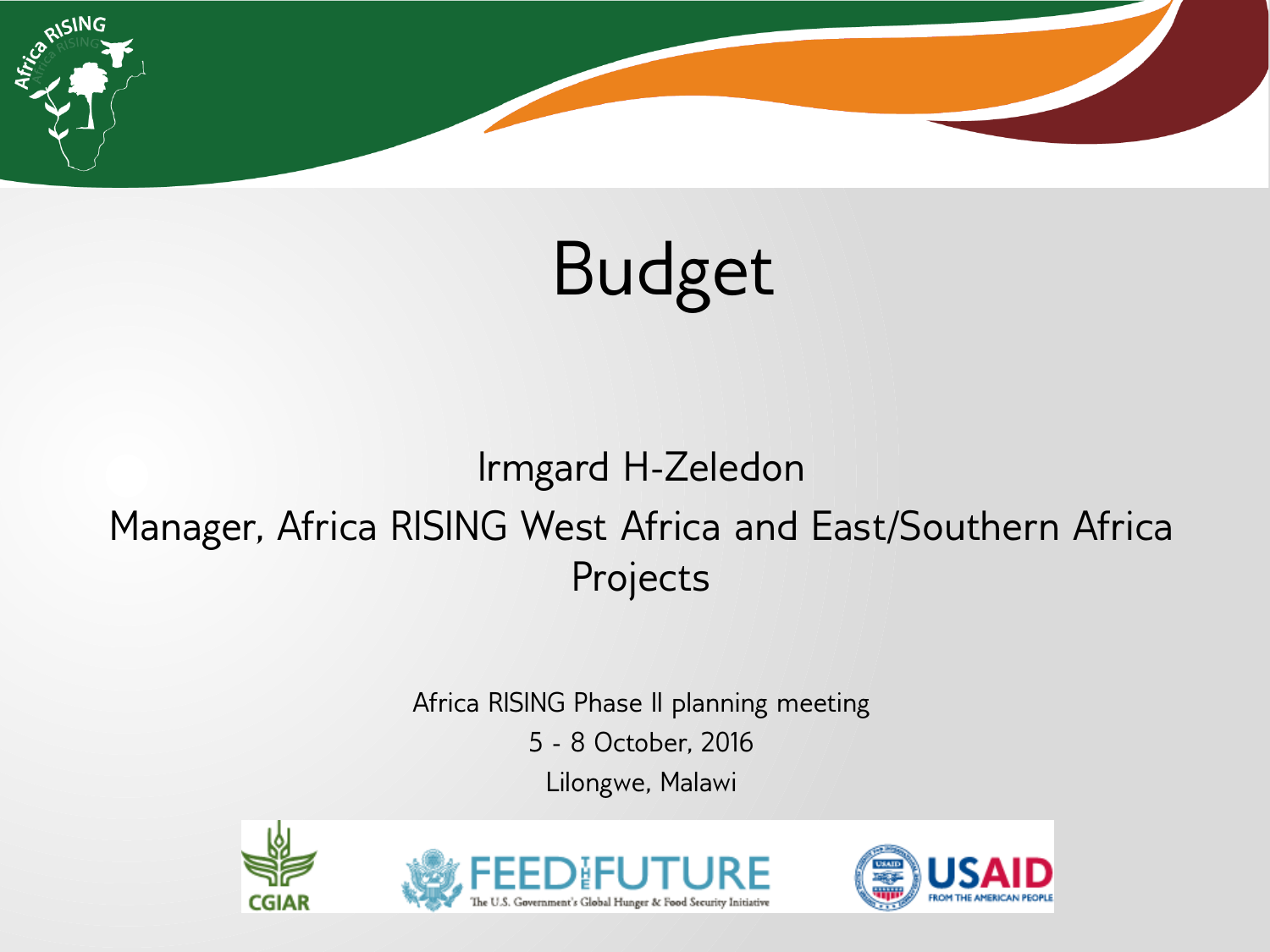

Budget
Irmgard H-Zeledon
Manager, Africa RISING West Africa and East/Southern Africa Projects

Africa RISING Phase II planning meeting
5 - 8 October, 2016
Lilongwe, Malawi